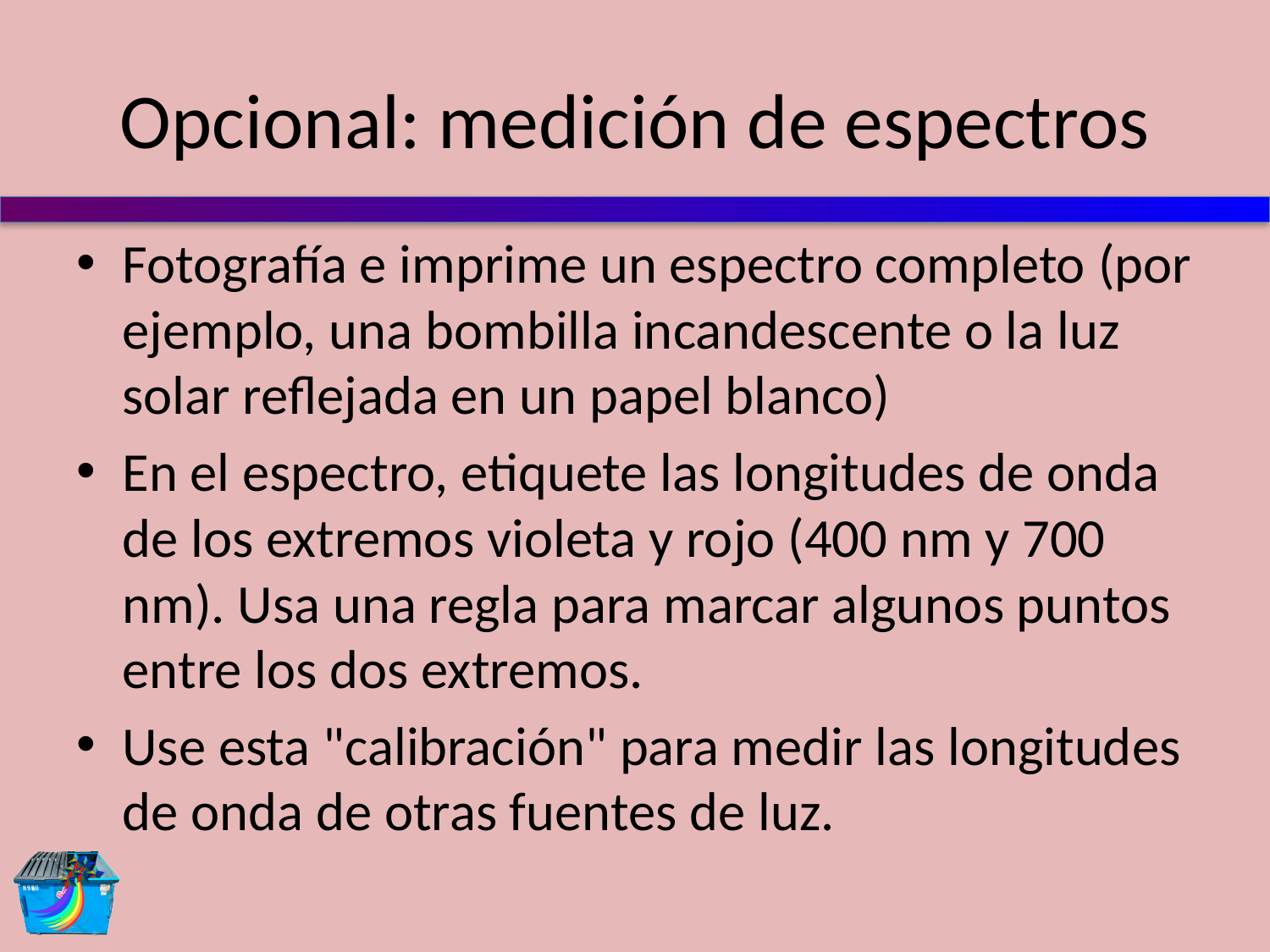

# Opcional: medición de espectros
Fotografía e imprime un espectro completo (por ejemplo, una bombilla incandescente o la luz solar reflejada en un papel blanco)
En el espectro, etiquete las longitudes de onda de los extremos violeta y rojo (400 nm y 700 nm). Usa una regla para marcar algunos puntos entre los dos extremos.
Use esta "calibración" para medir las longitudes de onda de otras fuentes de luz.